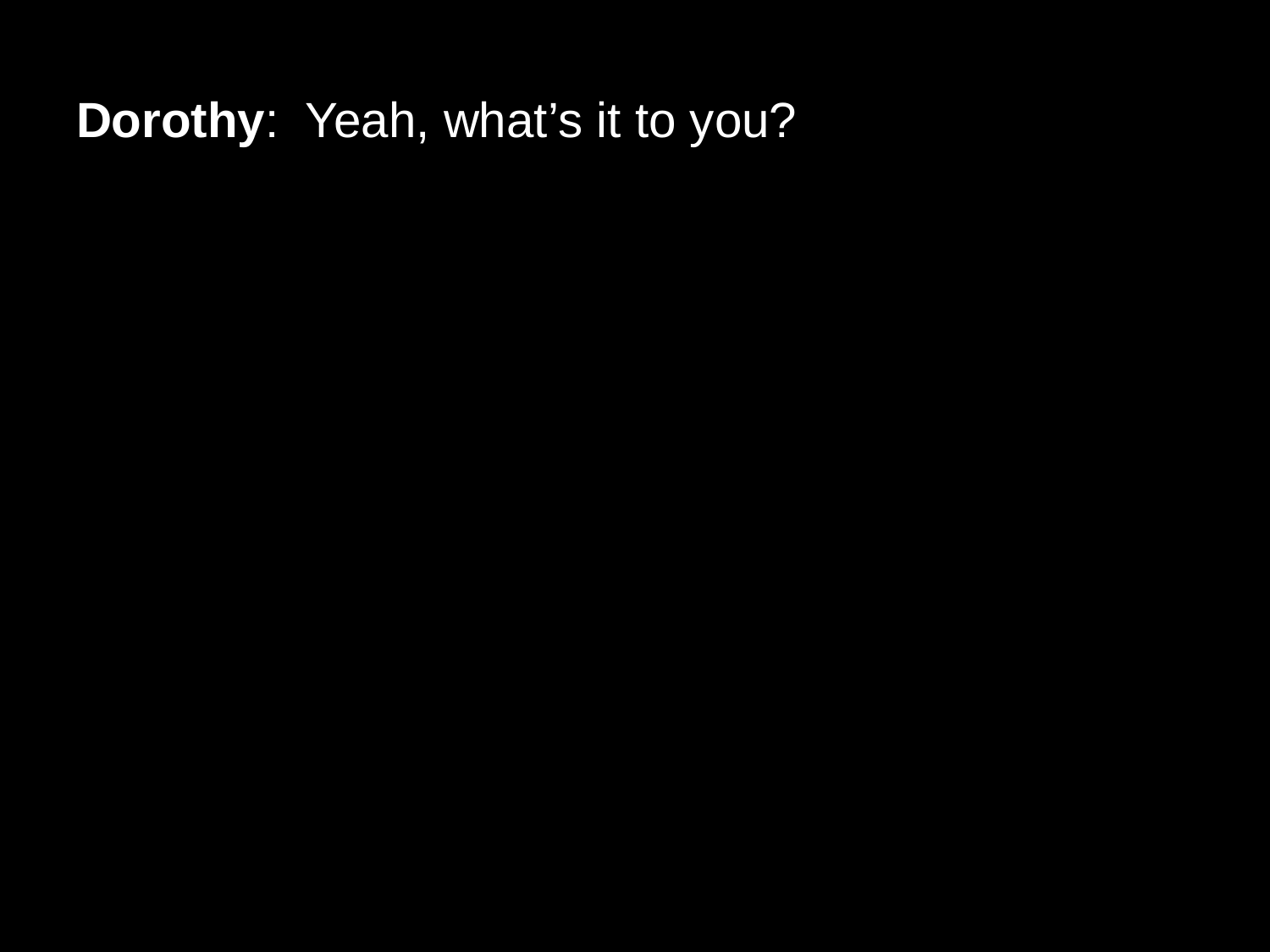

# Dorothy:  Yeah, what’s it to you?